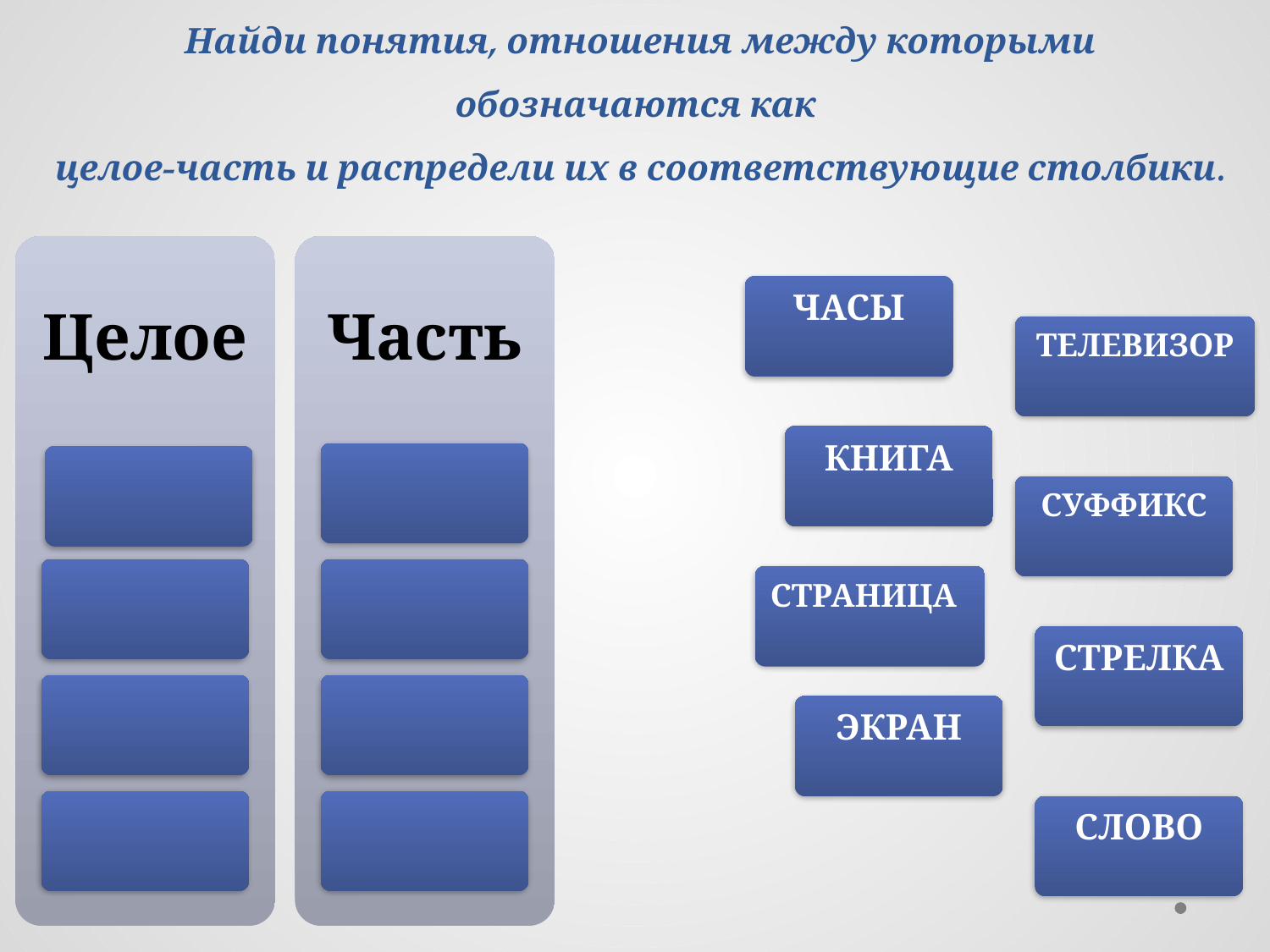

# Найди понятия, отношения между которыми обозначаются как целое-часть и распредели их в соответствующие столбики.
Целое

Часть

ЧАСЫ

ТЕЛЕВИЗОР

КНИГА

СУФФИКС

СТРАНИЦА

СТРЕЛКА

ЭКРАН

СЛОВО